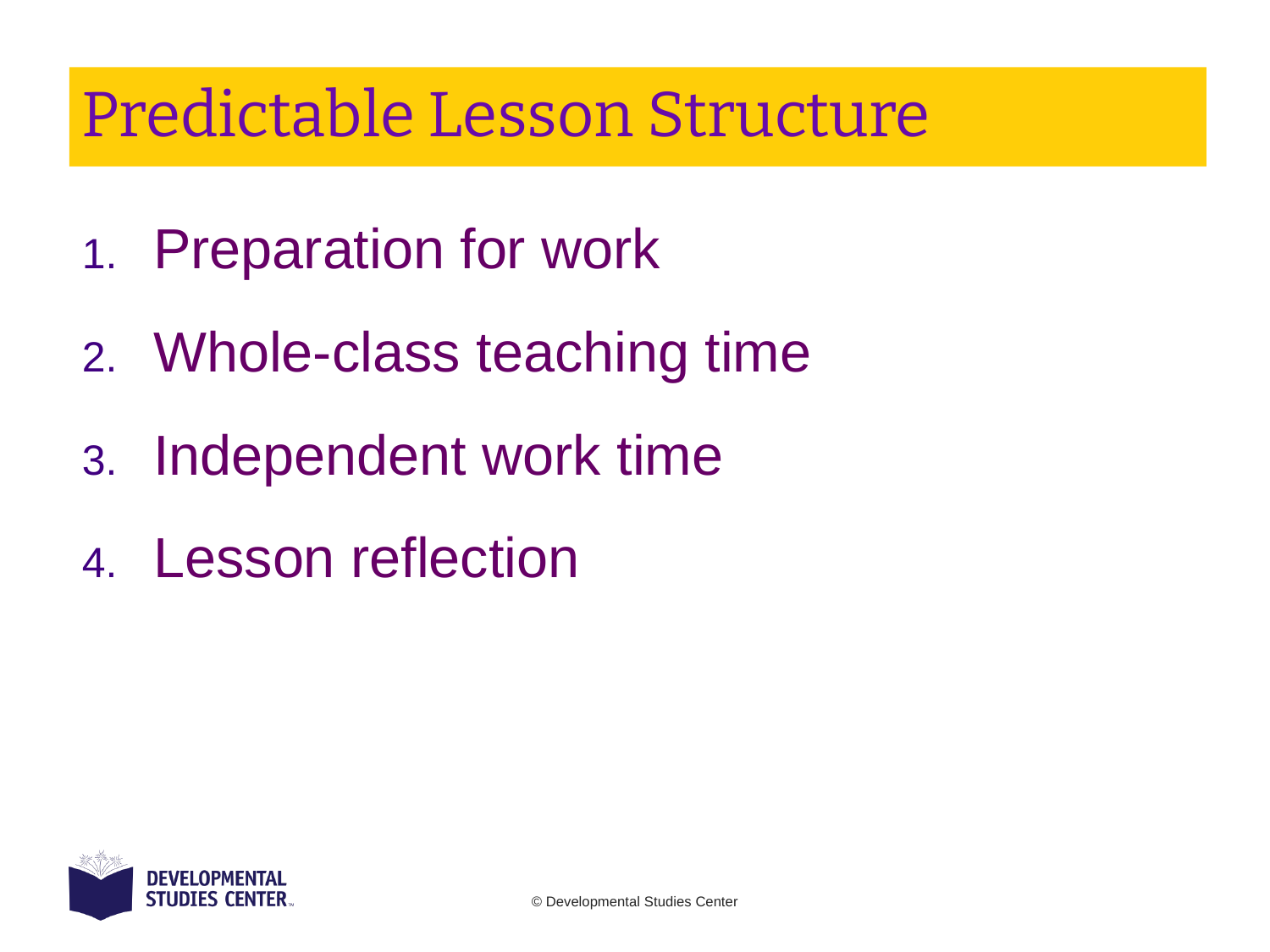

# Predictable Lesson Structure
Preparation for work
Whole-class teaching time
Independent work time
Lesson reflection